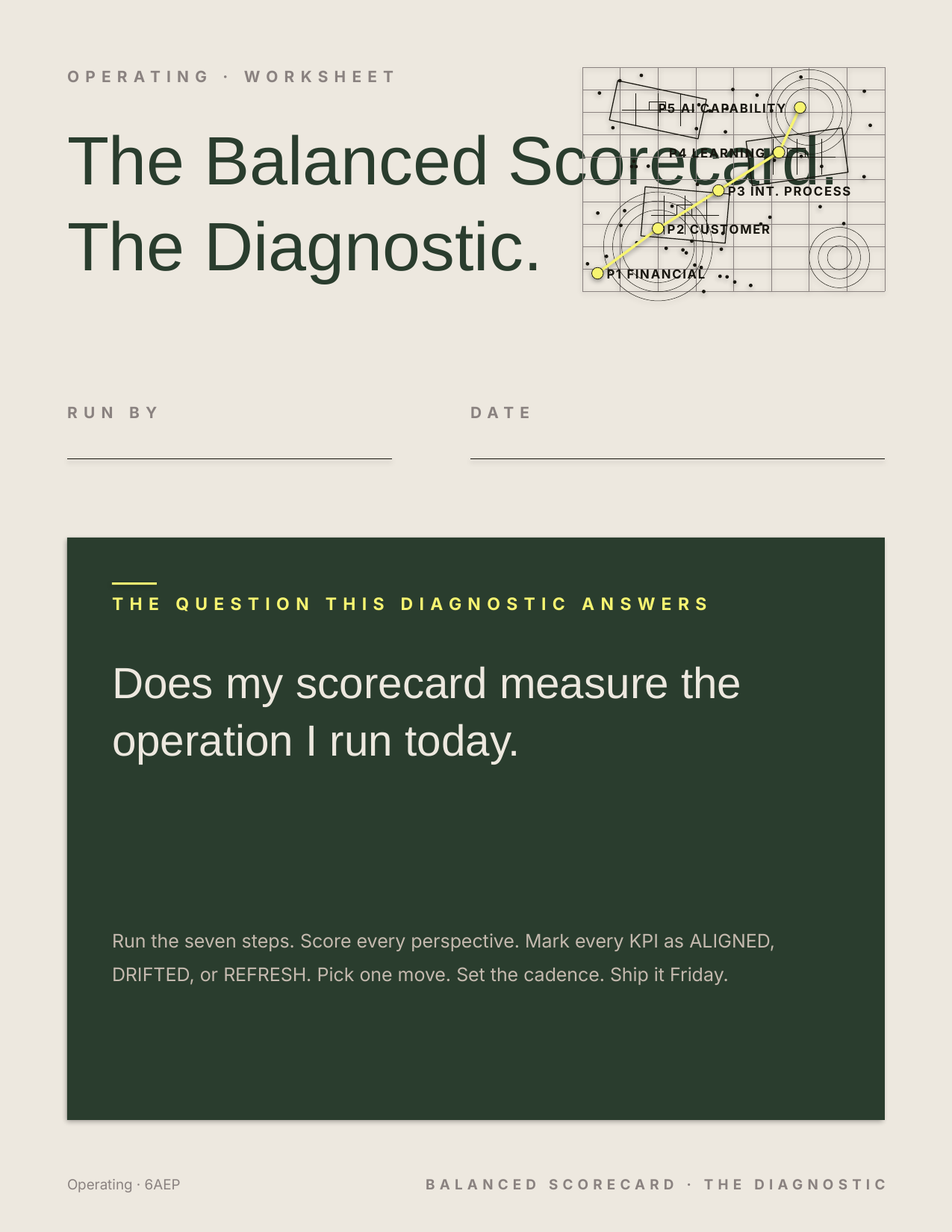

OPERATING · WORKSHEET

P5 AI CAPABILITY

The Balanced Scorecard.
The Diagnostic.

P4 LEARNING

P3 INT. PROCESS

P2 CUSTOMER

P1 FINANCIAL

RUN BY
DATE

THE QUESTION THIS DIAGNOSTIC ANSWERS
Does my scorecard measure the operation I run today.
Run the seven steps. Score every perspective. Mark every KPI as ALIGNED, DRIFTED, or REFRESH. Pick one move. Set the cadence. Ship it Friday.
Operating · 6AEP
BALANCED SCORECARD · THE DIAGNOSTIC